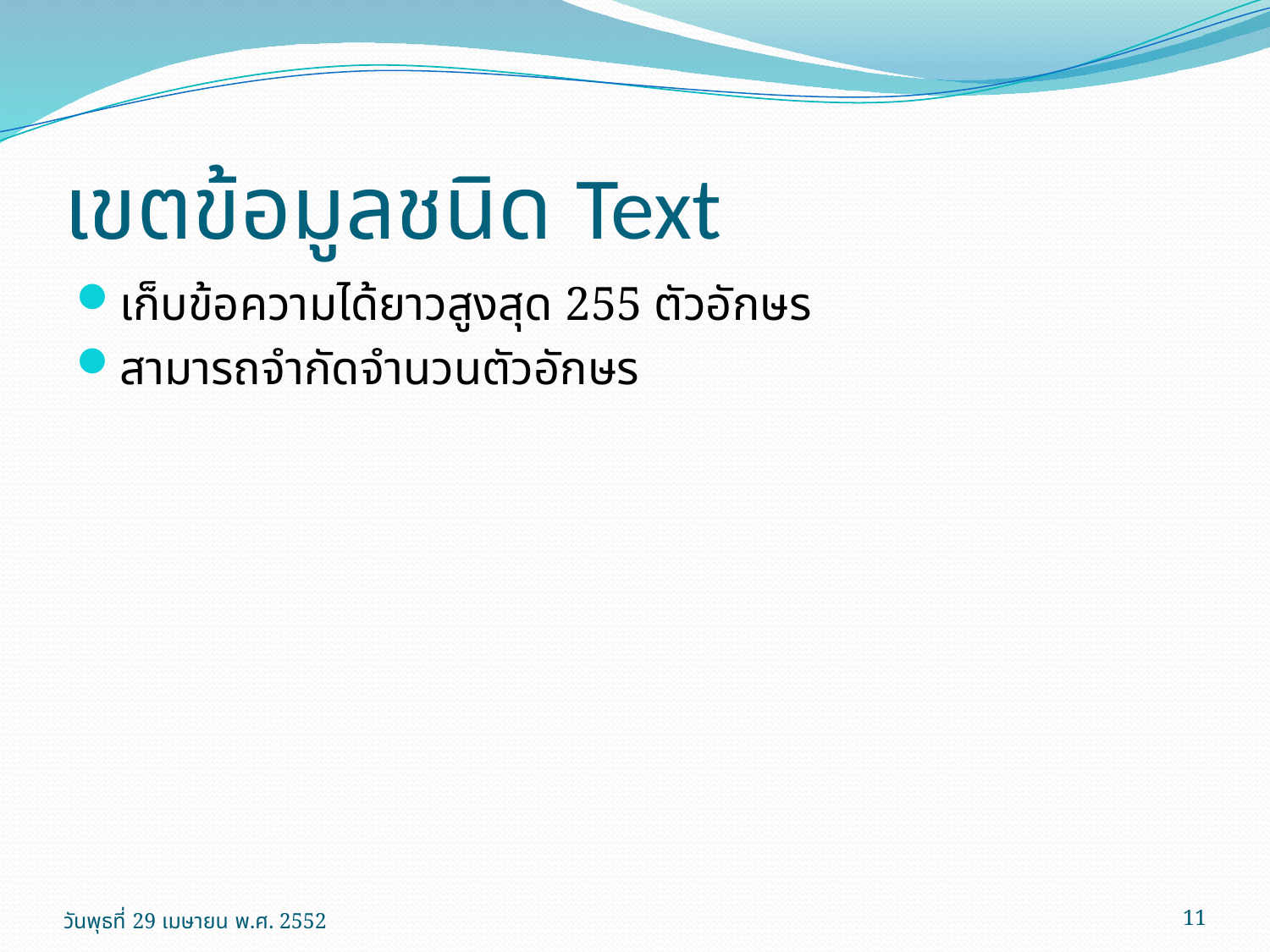

# เขตข้อมูลชนิด Text
เก็บข้อความได้ยาวสูงสุด 255 ตัวอักษร
สามารถจำกัดจำนวนตัวอักษร
วันพุธที่ 29 เมษายน พ.ศ. 2552
11